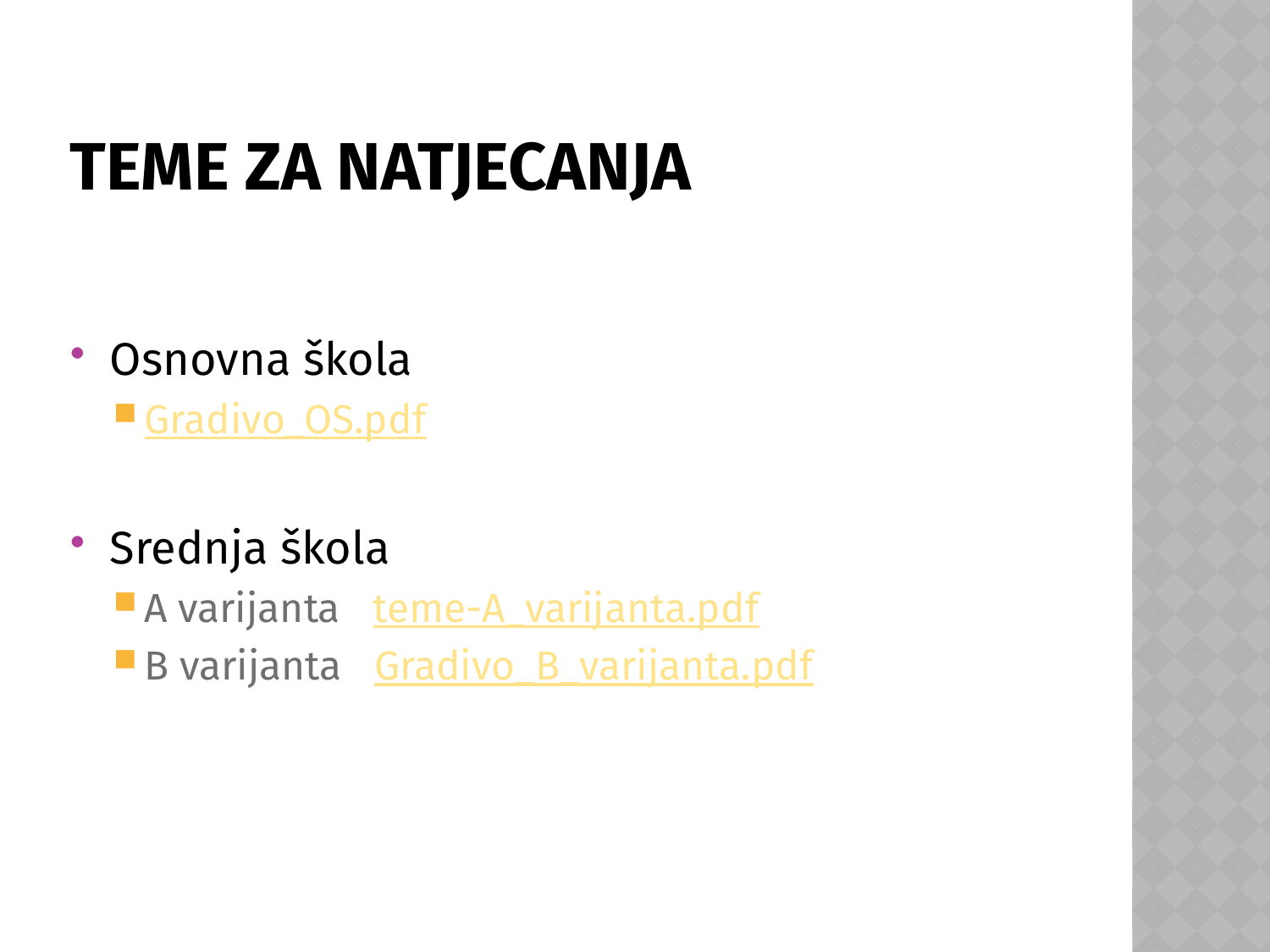

# Teme za natjecanja

Osnovna škola
Gradivo_OS.pdf

Srednja škola
A varijanta   teme-A_varijanta.pdf
B varijanta   Gradivo_B_varijanta.pdf